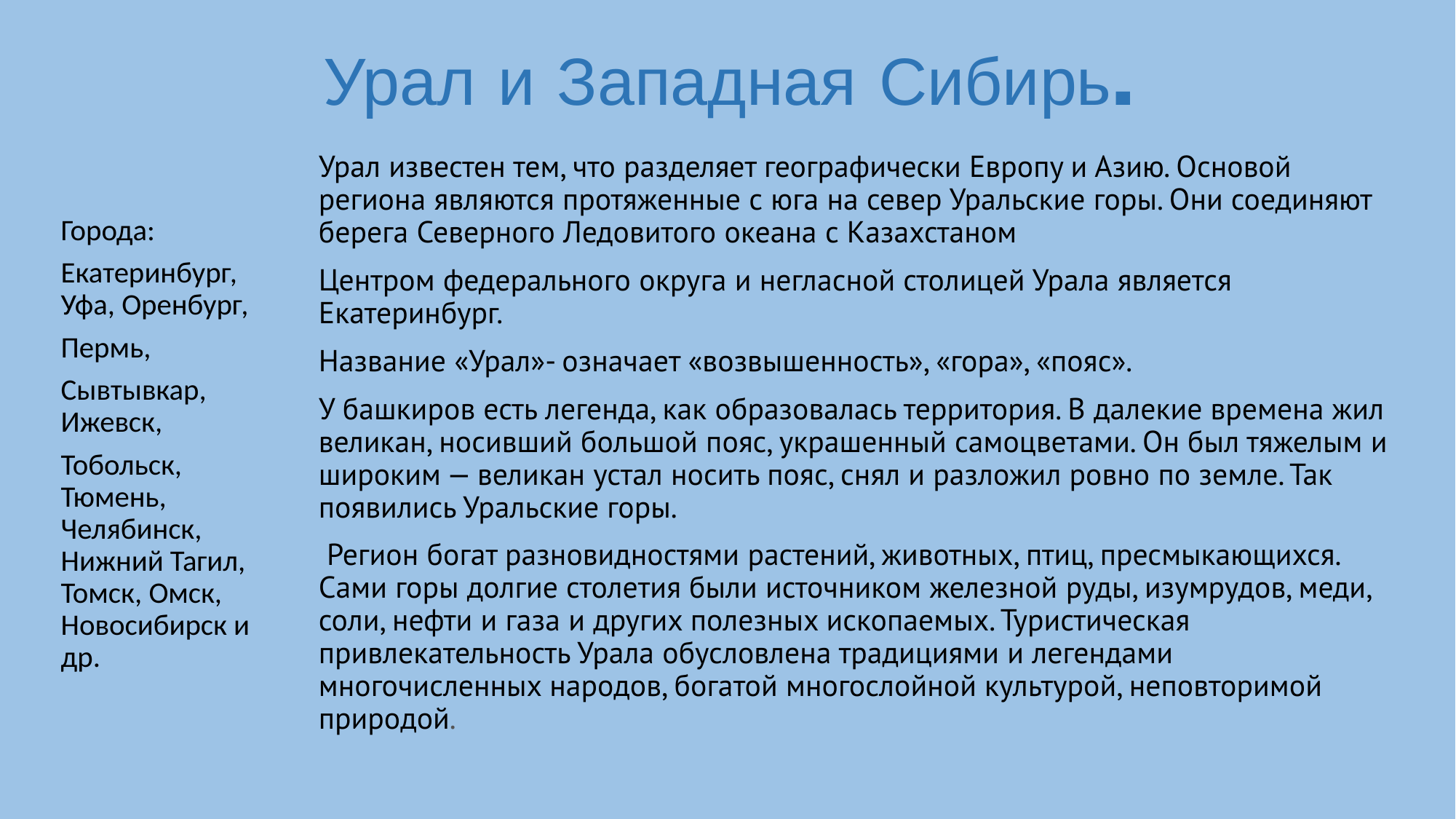

# Урал и Западная Сибирь.
Урал известен тем, что разделяет географически Европу и Азию. Основой региона являются протяженные с юга на север Уральские горы. Они соединяют берега Северного Ледовитого океана с Казахстаном
Центром федерального округа и негласной столицей Урала является Екатеринбург.
Название «Урал»- означает «возвышенность», «гора», «пояс».
У башкиров есть легенда, как образовалась территория. В далекие времена жил великан, носивший большой пояс, украшенный самоцветами. Он был тяжелым и широким — великан устал носить пояс, снял и разложил ровно по земле. Так появились Уральские горы.
 Регион богат разновидностями растений, животных, птиц, пресмыкающихся. Сами горы долгие столетия были источником железной руды, изумрудов, меди, соли, нефти и газа и других полезных ископаемых. Туристическая привлекательность Урала обусловлена традициями и легендами многочисленных народов, богатой многослойной культурой, неповторимой природой.
Города:
Екатеринбург, Уфа, Оренбург,
Пермь,
Сывтывкар, Ижевск,
Тобольск, Тюмень, Челябинск, Нижний Тагил, Томск, Омск, Новосибирск и  др.